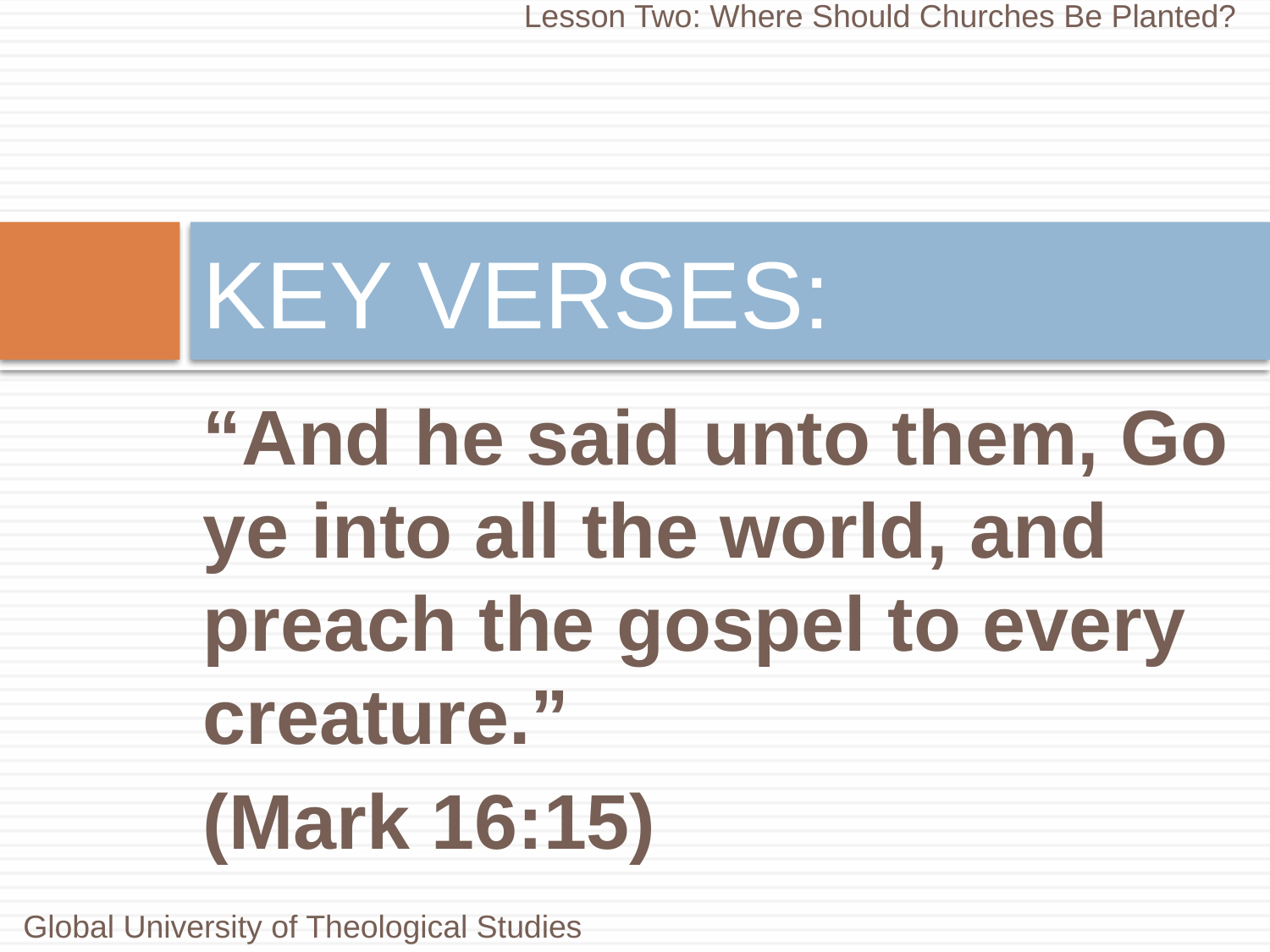

Lesson Two: Where Should Churches Be Planted?
# KEY VERSES:
“And he said unto them, Go ye into all the world, and preach the gospel to every creature.”
(Mark 16:15)
Global University of Theological Studies